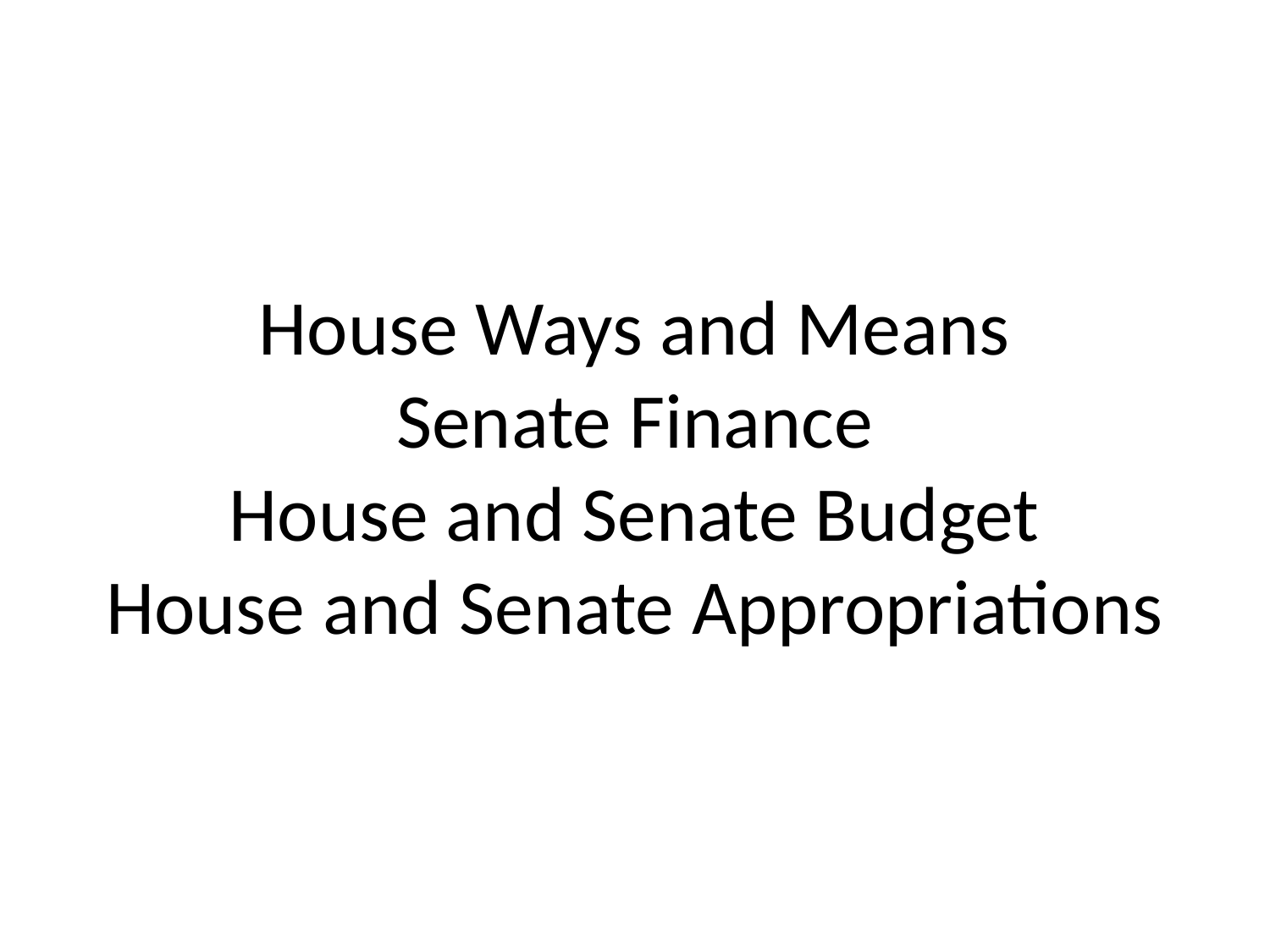

# House Ways and Means Senate Finance House and Senate Budget House and Senate Appropriations